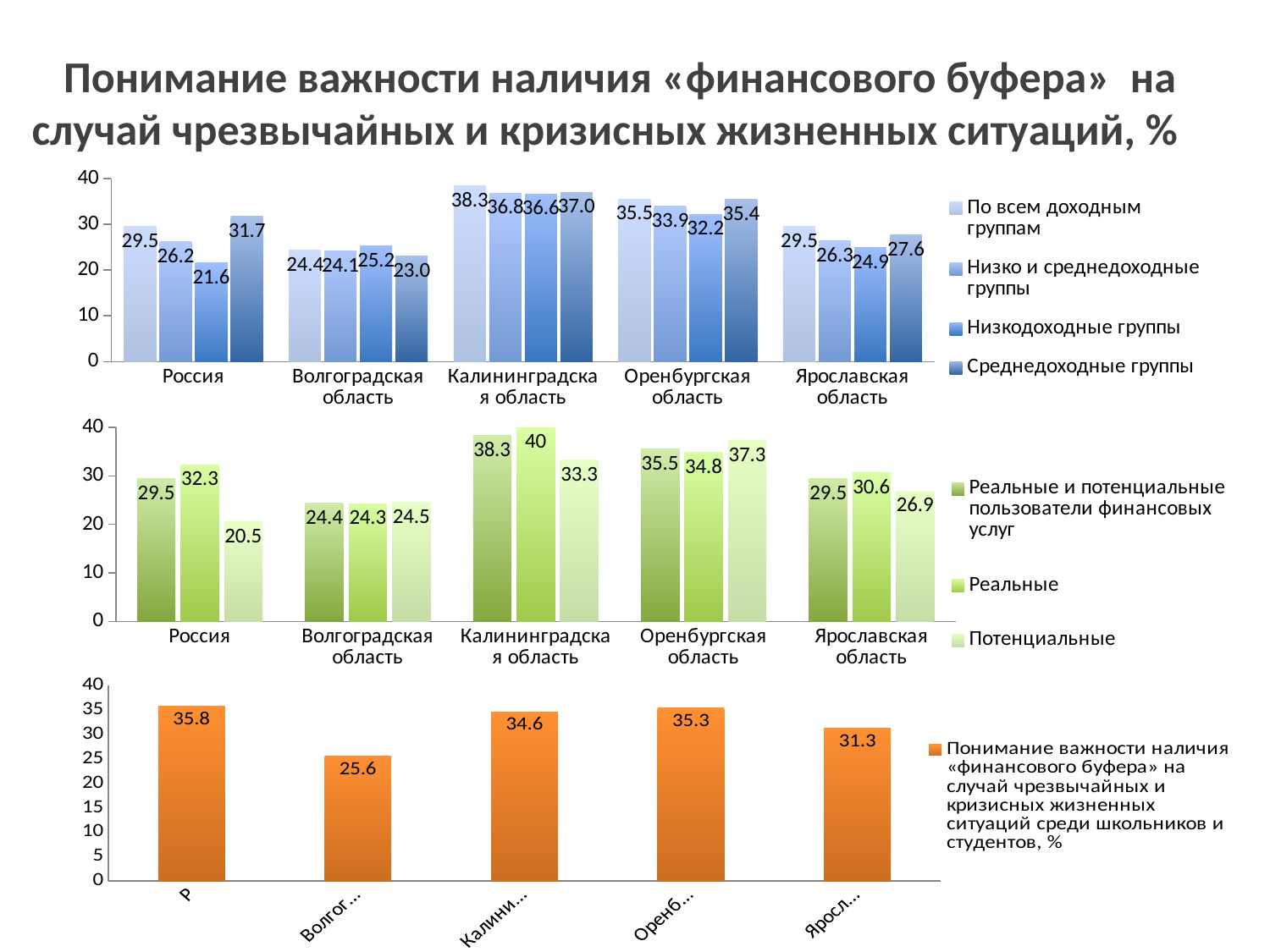

# Понимание важности наличия «финансового буфера»  на случай чрезвычайных и кризисных жизненных ситуаций, %

### Chart

| Category | По всем доходным группам | Низко и среднедоходные группы | Низкодоходные группы | Среднедоходные группы |
|---|---|---|---|---|
| Россия | 29.5 | 26.2 | 21.6 | 31.7 |
| Волгоградская область | 24.4 | 24.1 | 25.2 | 23.0 |
| Калининградская область | 38.300000000000004 | 36.800000000000004 | 36.6 | 37.0 |
| Оренбургская область | 35.5 | 33.9 | 32.2 | 35.4 |
| Ярославская область | 29.5 | 26.3 | 24.9 | 27.6 |

### Chart

| Category | Реальные и потенциальные пользователи финансовых услуг | Реальные  | Потенциальные   |
|---|---|---|---|
| Россия | 29.5 | 32.300000000000004 | 20.5 |
| Волгоградская область | 24.4 | 24.3 | 24.5 |
| Калининградская область | 38.300000000000004 | 40.0 | 33.300000000000004 |
| Оренбургская область | 35.5 | 34.800000000000004 | 37.300000000000004 |
| Ярославская область | 29.5 | 30.6 | 26.9 |

### Chart

| Category | Понимание важности наличия «финансового буфера» на случай чрезвычайных и кризисных жизненных ситуаций среди школьников и студентов, % |
|---|---|
| Россия | 35.800000000000004 |
| Волгоградская область | 25.6 |
| Калининградская область | 34.6 |
| Оренбургская область | 35.300000000000004 |
| Ярославская область | 31.3 |